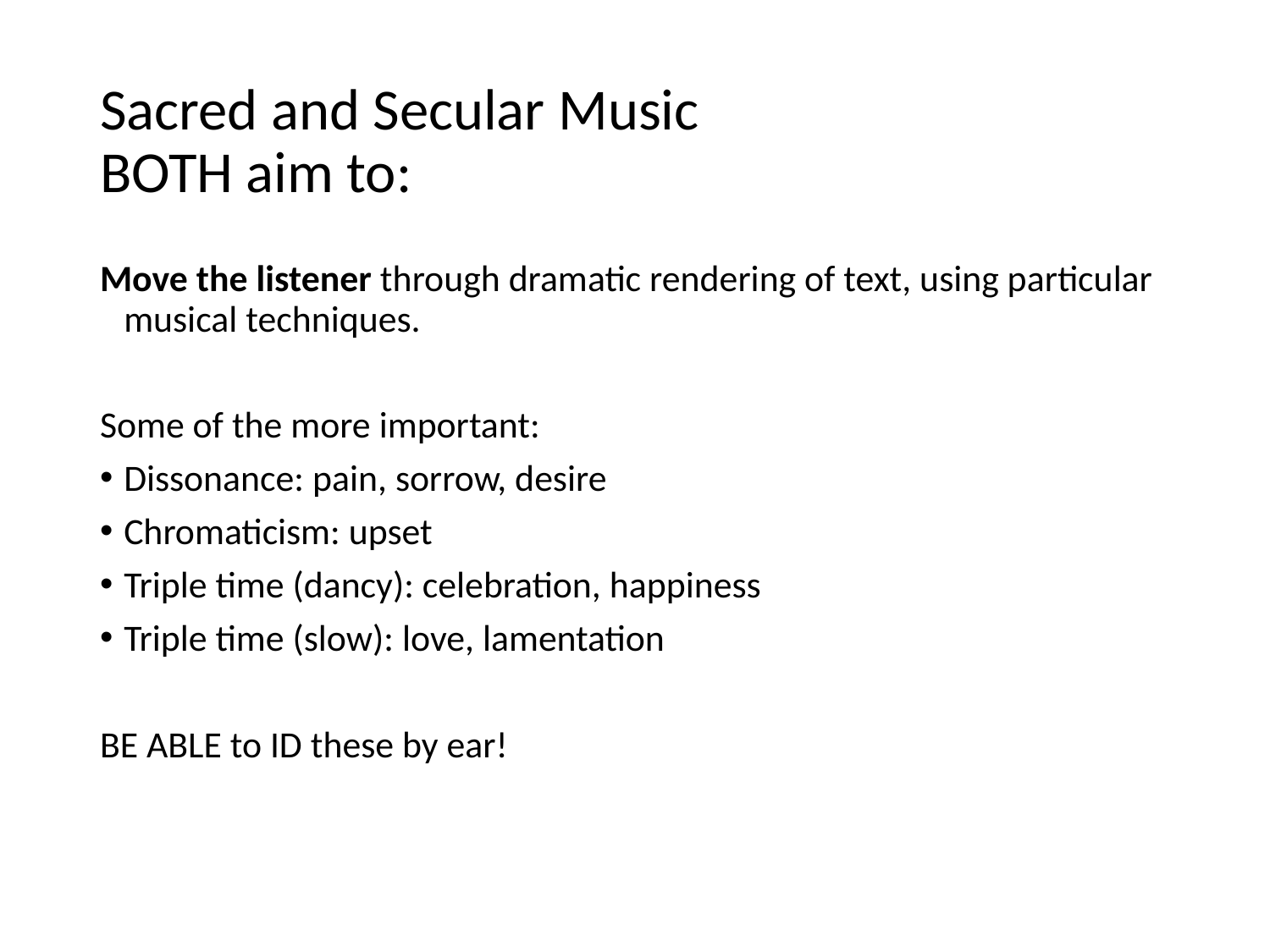

# Sacred and Secular Music BOTH aim to:
Move the listener through dramatic rendering of text, using particular musical techniques.

Some of the more important:
Dissonance: pain, sorrow, desire
Chromaticism: upset
Triple time (dancy): celebration, happiness
Triple time (slow): love, lamentation

BE ABLE to ID these by ear!